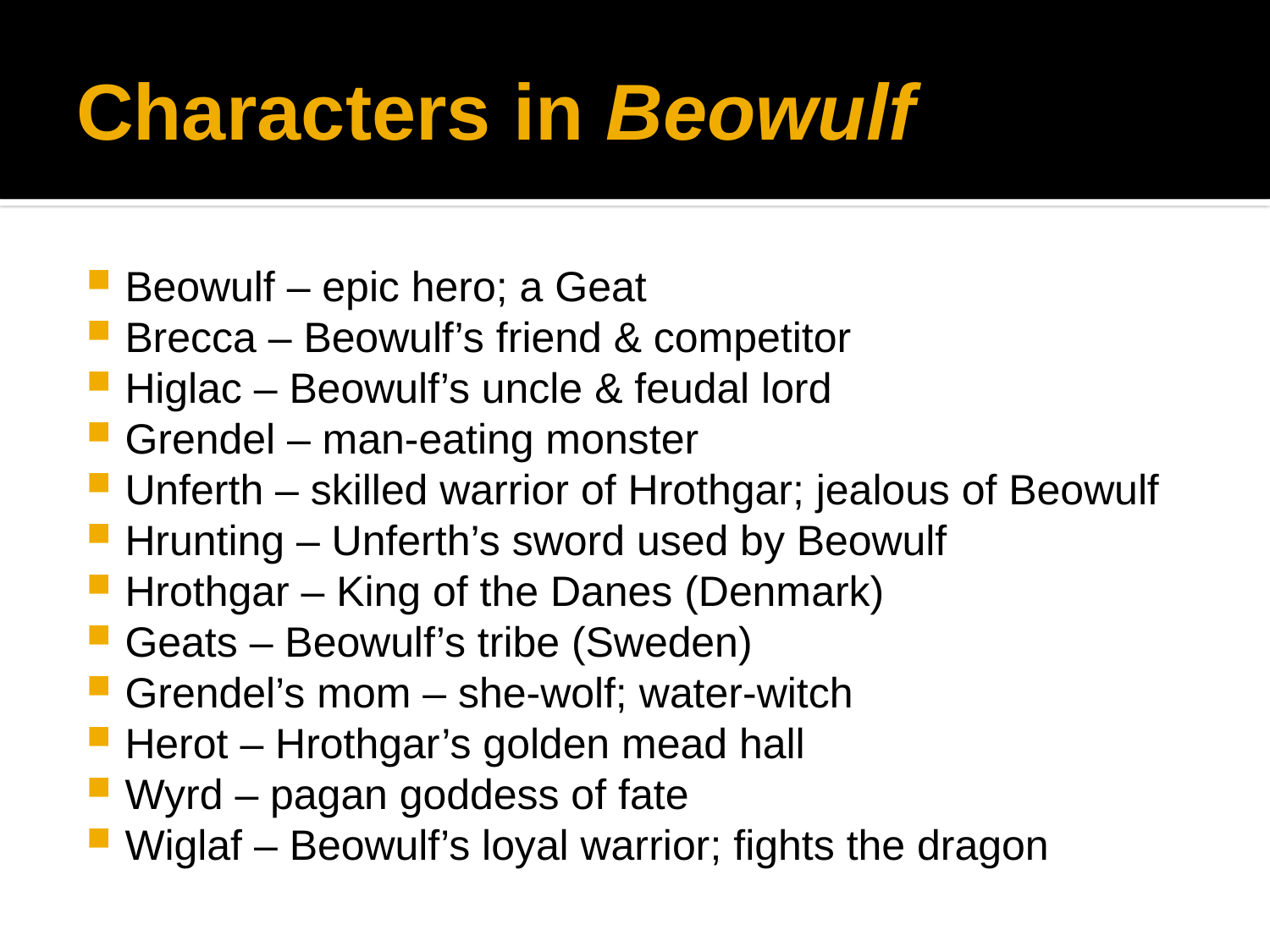

# Characters in Beowulf
Beowulf – epic hero; a Geat
Brecca – Beowulf’s friend & competitor
Higlac – Beowulf’s uncle & feudal lord
Grendel – man-eating monster
Unferth – skilled warrior of Hrothgar; jealous of Beowulf
Hrunting – Unferth’s sword used by Beowulf
Hrothgar – King of the Danes (Denmark)
Geats – Beowulf’s tribe (Sweden)
Grendel’s mom – she-wolf; water-witch
Herot – Hrothgar’s golden mead hall
Wyrd – pagan goddess of fate
Wiglaf – Beowulf’s loyal warrior; fights the dragon